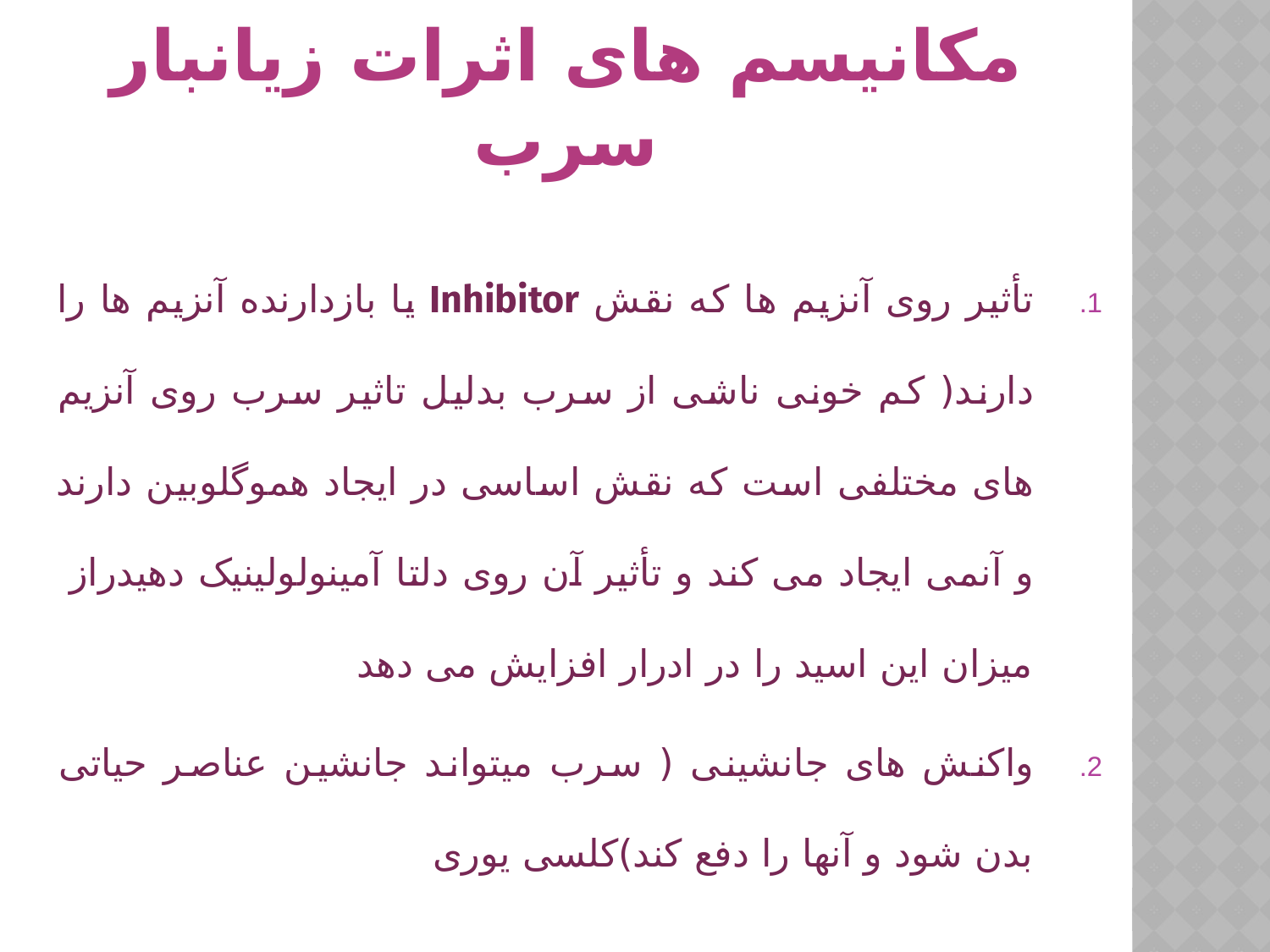

# مکانیسم های اثرات زیانبار سرب
تأثیر روی آنزیم ها که نقش Inhibitor یا بازدارنده آنزیم ها را دارند( کم خونی ناشی از سرب بدلیل تاثیر سرب روی آنزیم های مختلفی است که نقش اساسی در ایجاد هموگلوبین دارند و آنمی ایجاد می کند و تأثیر آن روی دلتا آمینولولینیک دهیدراز  میزان این اسید را در ادرار افزایش می دهد
واکنش های جانشینی ( سرب میتواند جانشین عناصر حیاتی بدن شود و آنها را دفع کند)کلسی یوری